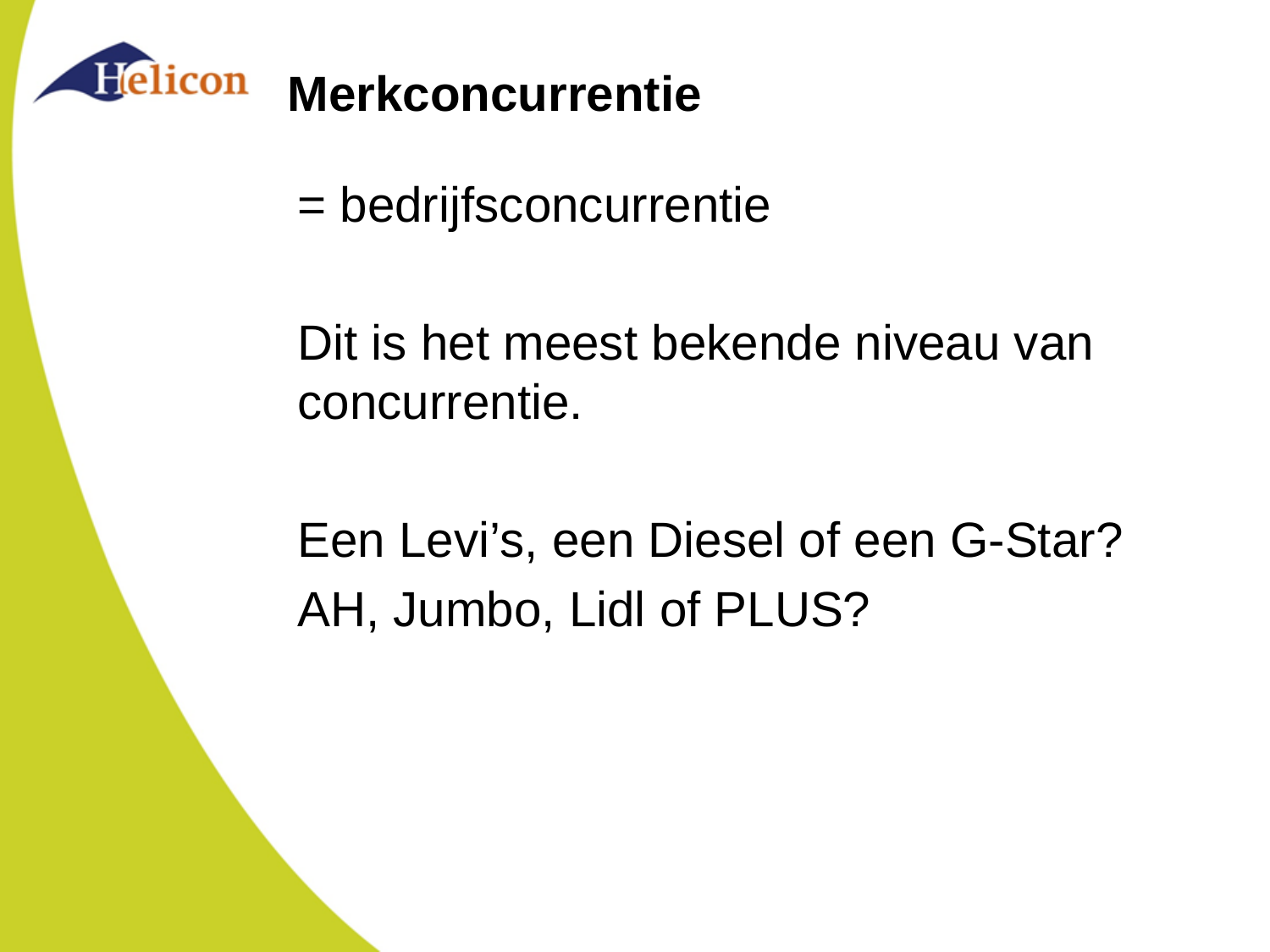

# Merkconcurrentie
= bedrijfsconcurrentie

Dit is het meest bekende niveau van concurrentie.

Een Levi’s, een Diesel of een G-Star?
AH, Jumbo, Lidl of PLUS?